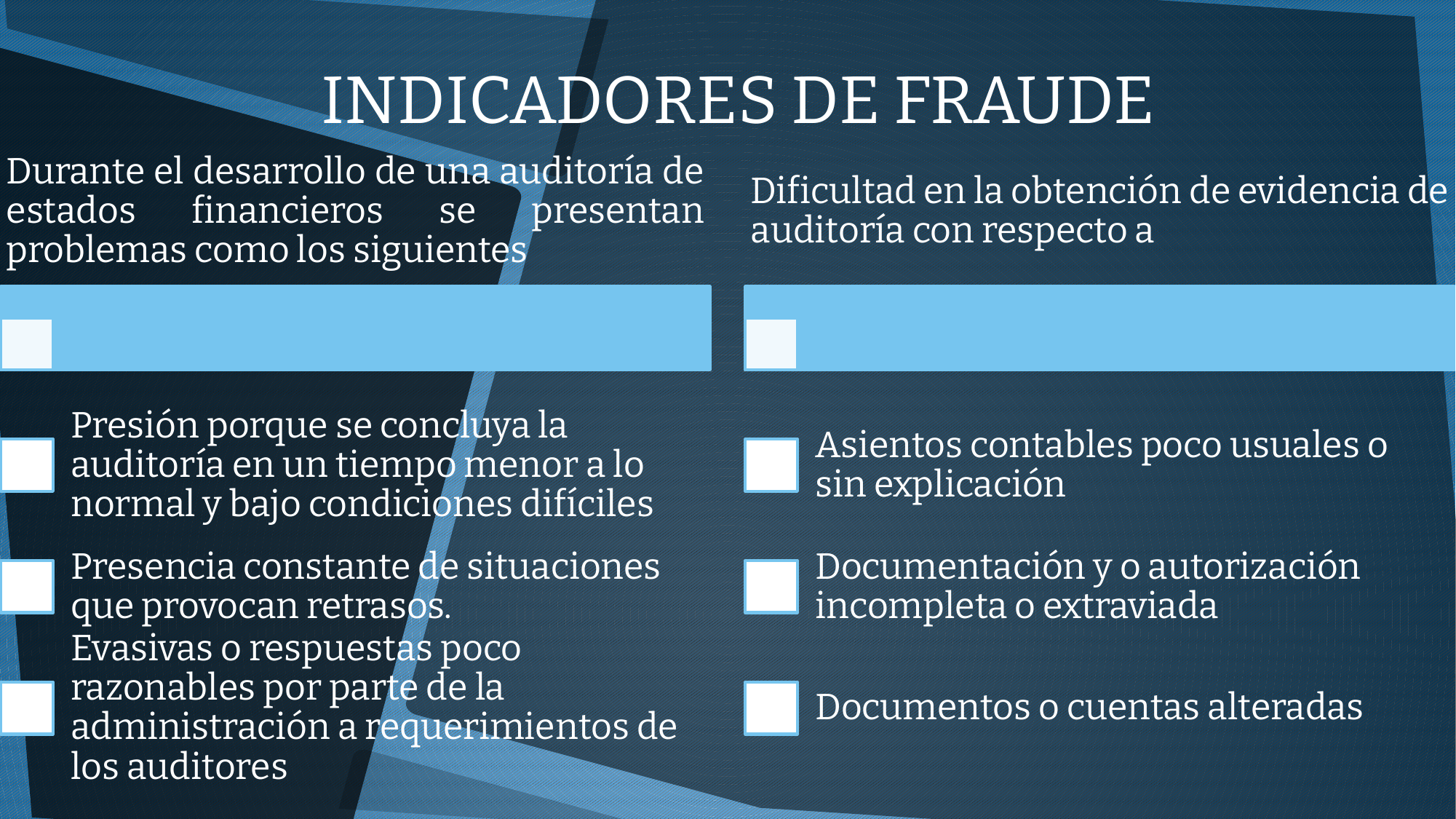

# INDICADORES DE FRAUDE
Durante el desarrollo de una auditoría de estados financieros se presentan problemas como los siguientes
Presión porque se concluya la auditoría en un tiempo menor a lo normal y bajo condiciones difíciles
Presencia constante de situaciones que provocan retrasos.
Evasivas o respuestas poco razonables por parte de la administración a requerimientos de los auditores
Dificultad en la obtención de evidencia de auditoría con respecto a
Asientos contables poco usuales o sin explicación
Documentación y o autorización incompleta o extraviada
Documentos o cuentas alteradas